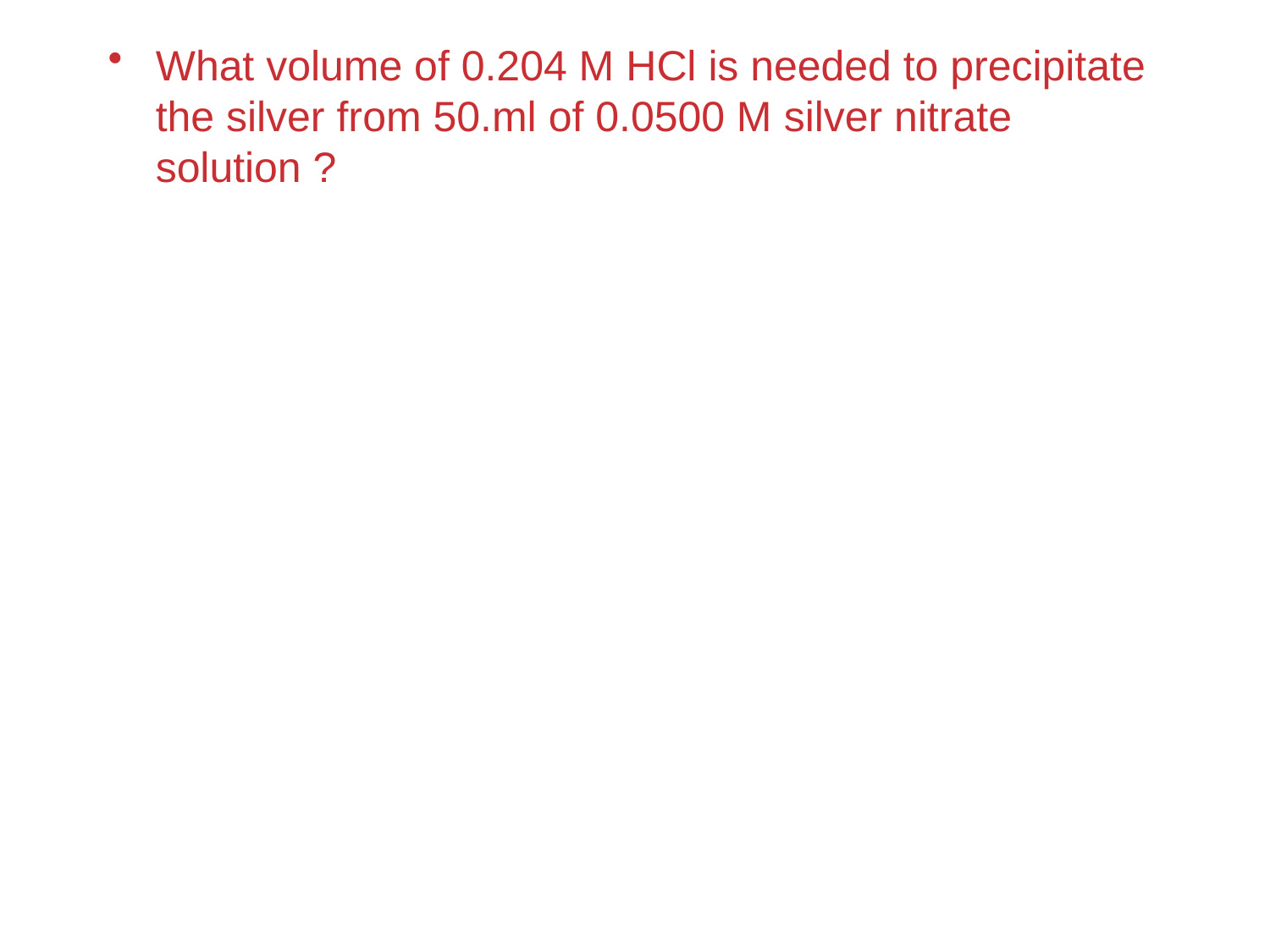

#
What volume of 0.204 M HCl is needed to precipitate the silver from 50.ml of 0.0500 M silver nitrate solution ?